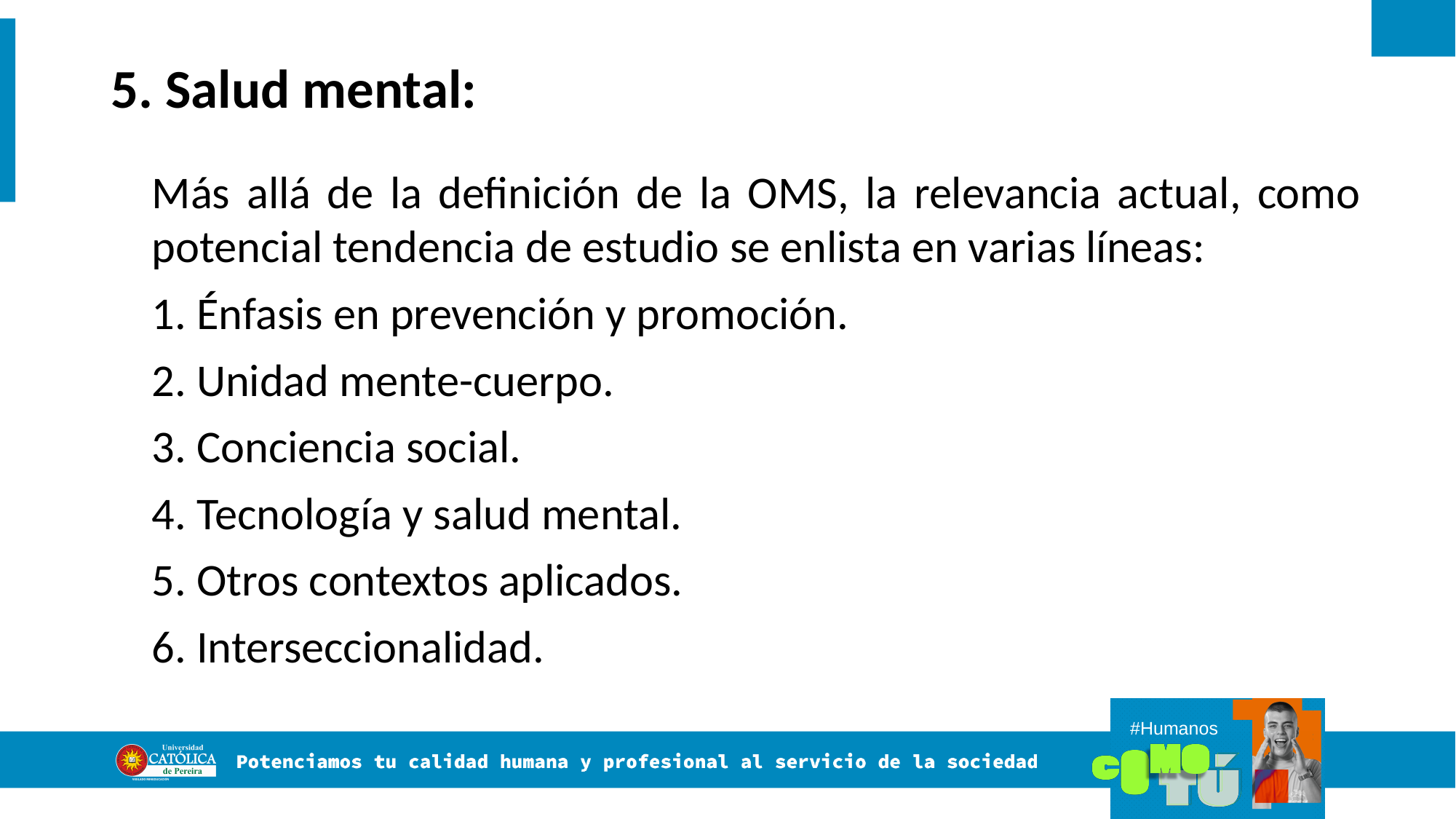

# 5. Salud mental:

Más allá de la definición de la OMS, la relevancia actual, como potencial tendencia de estudio se enlista en varias líneas:
1. Énfasis en prevención y promoción.
2. Unidad mente-cuerpo.
3. Conciencia social.
4. Tecnología y salud mental.
5. Otros contextos aplicados.
6. Interseccionalidad.